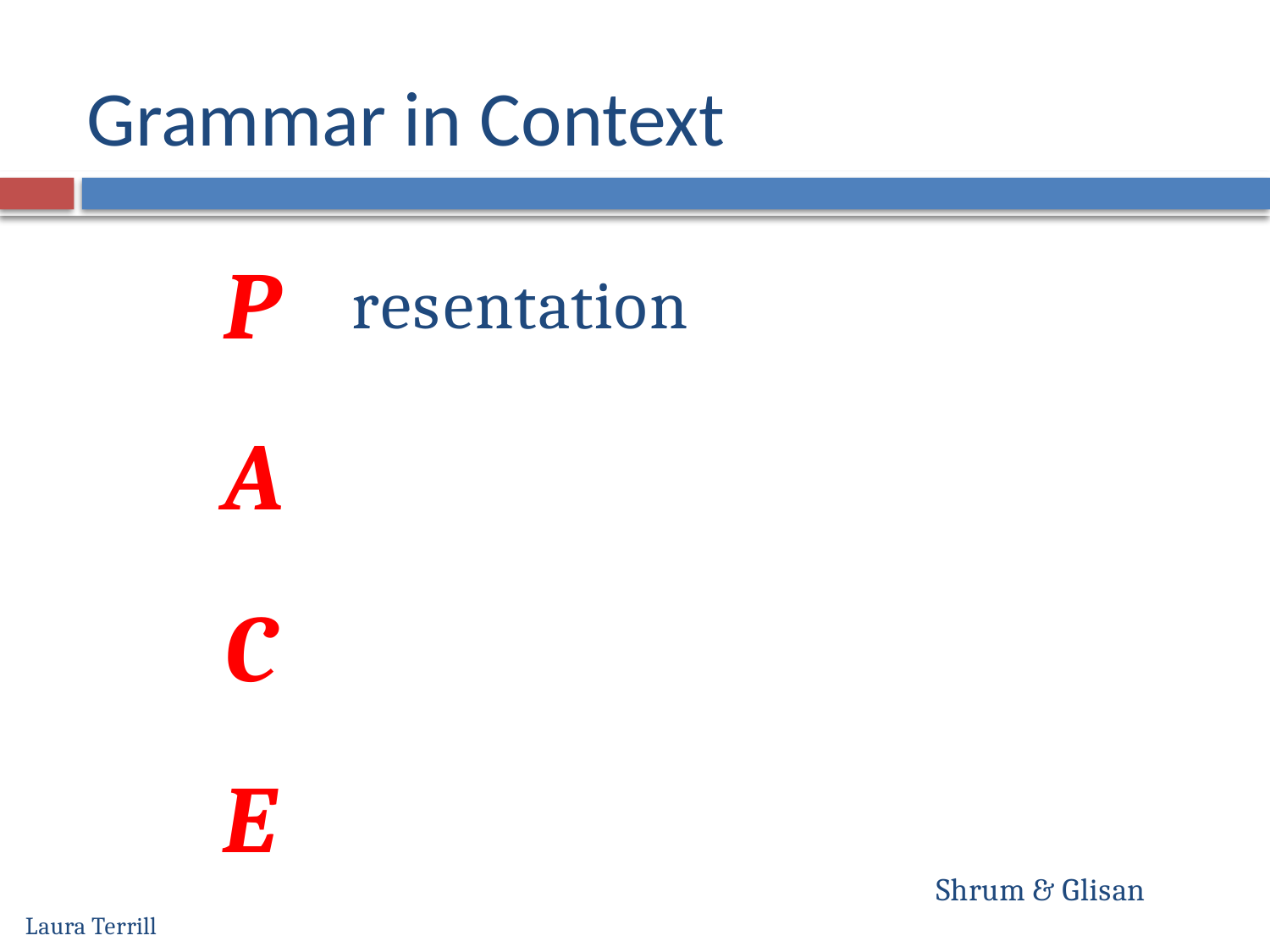

# Grammar in Context
P
A
C
E
resentation
Shrum & Glisan
Laura Terrill